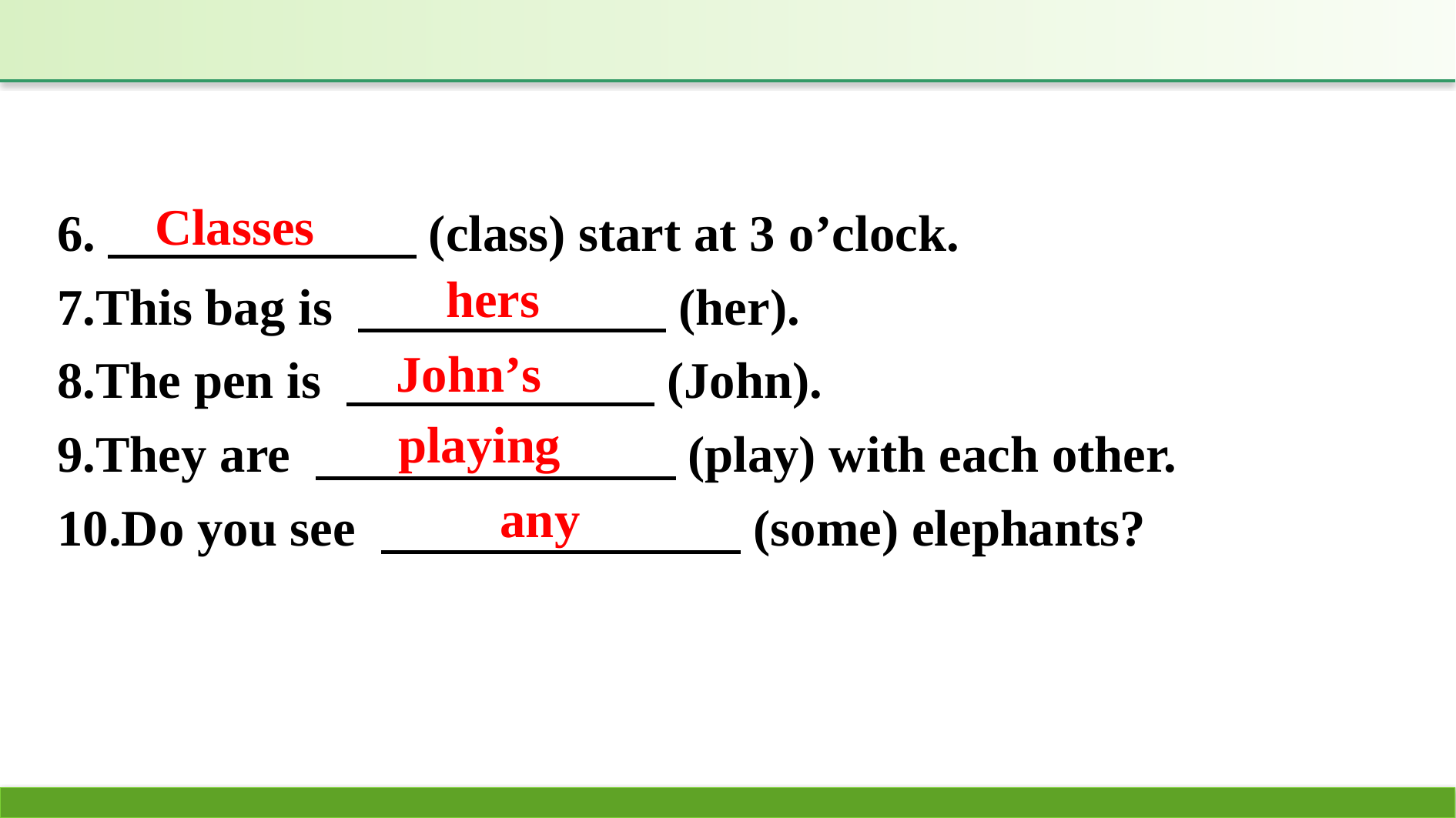

6.　　　　　　(class) start at 3 o’clock.
7.This bag is 　　　　　　(her).
8.The pen is 　　　　　　(John).
9.They are 　　　　　　　(play) with each other.
10.Do you see 　　　　　　　(some) elephants?
Classes
hers
John’s
playing
any